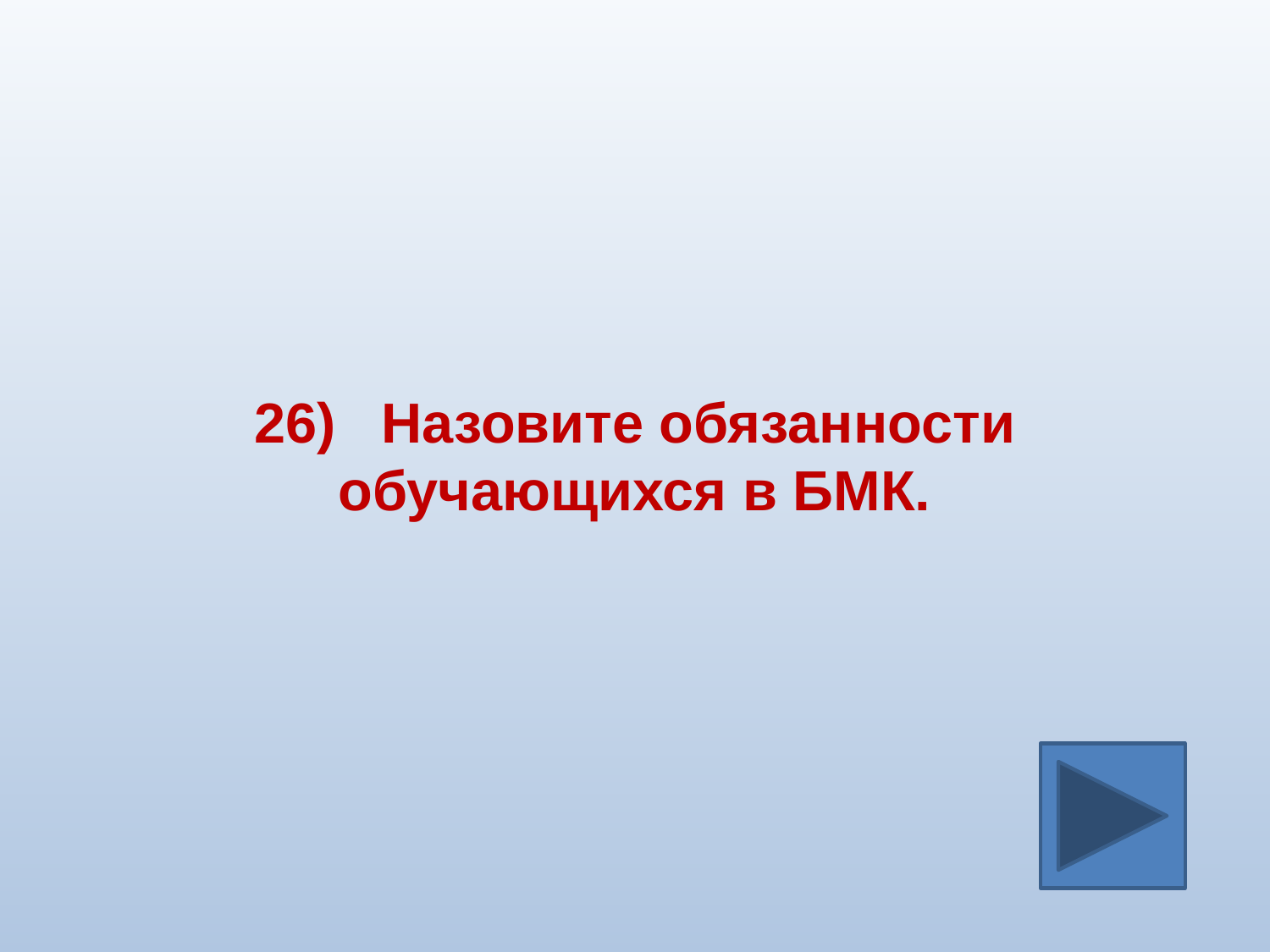

#

26)	Назовите обязанности обучающихся в БМК.